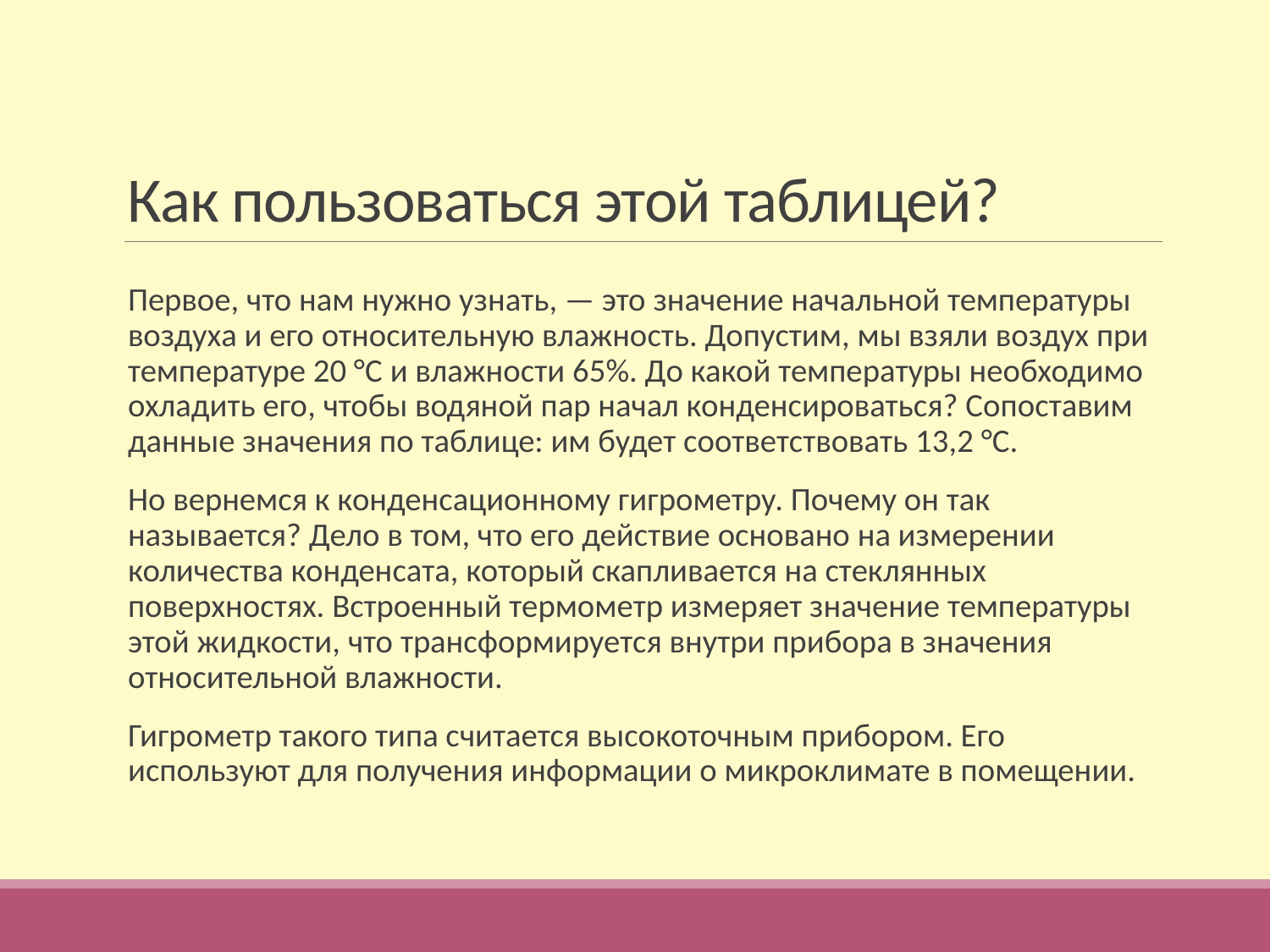

# Как пользоваться этой таблицей?
Первое, что нам нужно узнать, — это значение начальной температуры воздуха и его относительную влажность. Допустим, мы взяли воздух при температуре 20 °С и влажности 65%. До какой температуры необходимо охладить его, чтобы водяной пар начал конденсироваться? Сопоставим данные значения по таблице: им будет соответствовать 13,2 °С.
Но вернемся к конденсационному гигрометру. Почему он так называется? Дело в том, что его действие основано на измерении количества конденсата, который скапливается на стеклянных поверхностях. Встроенный термометр измеряет значение температуры этой жидкости, что трансформируется внутри прибора в значения относительной влажности.
Гигрометр такого типа считается высокоточным прибором. Его используют для получения информации о микроклимате в помещении.